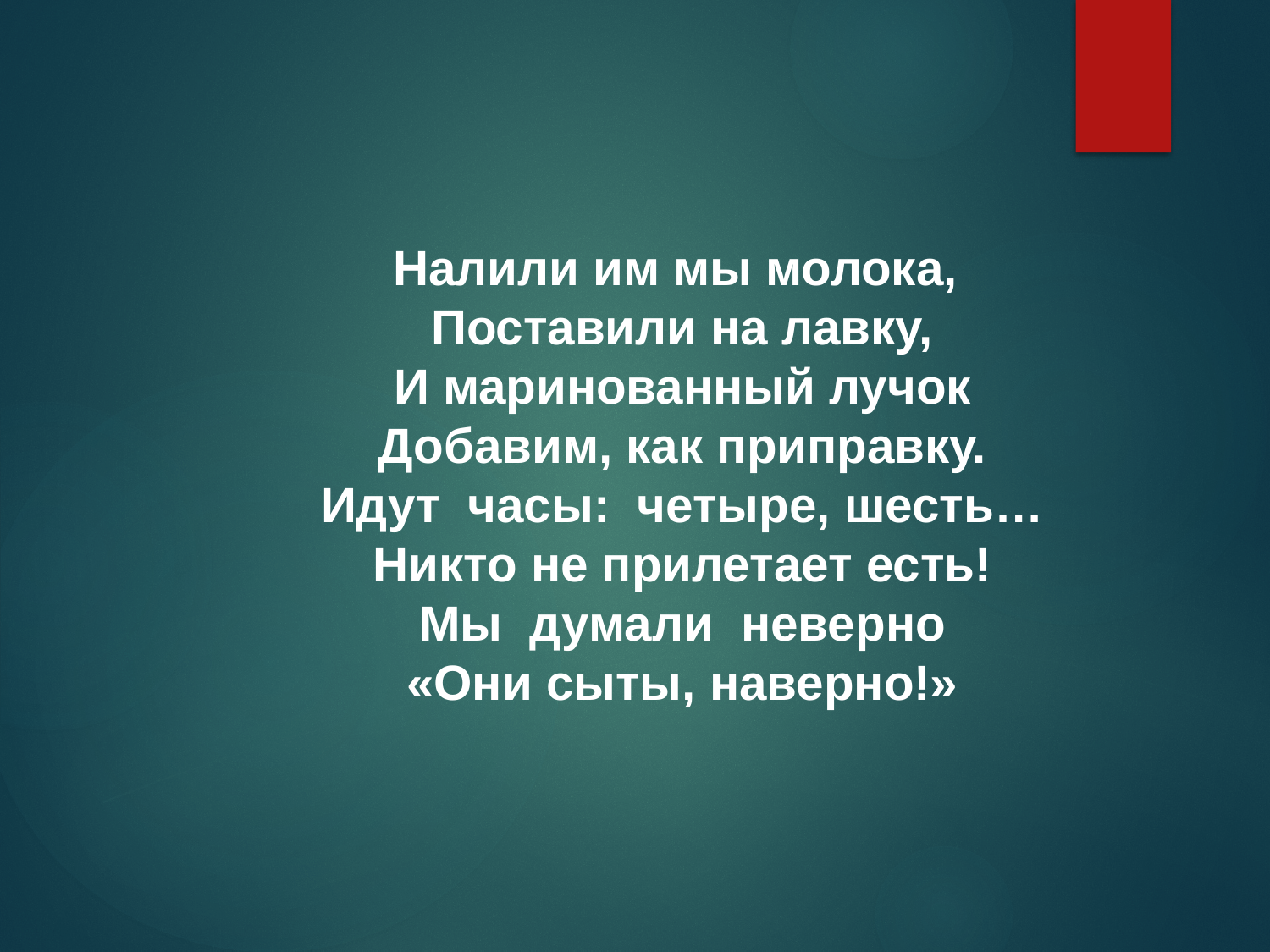

Налили им мы молока,
Поставили на лавку,
И маринованный лучок
Добавим, как приправку.
Идут  часы:  четыре, шесть…
Никто не прилетает есть!
Мы  думали  неверно
«Они сыты, наверно!»